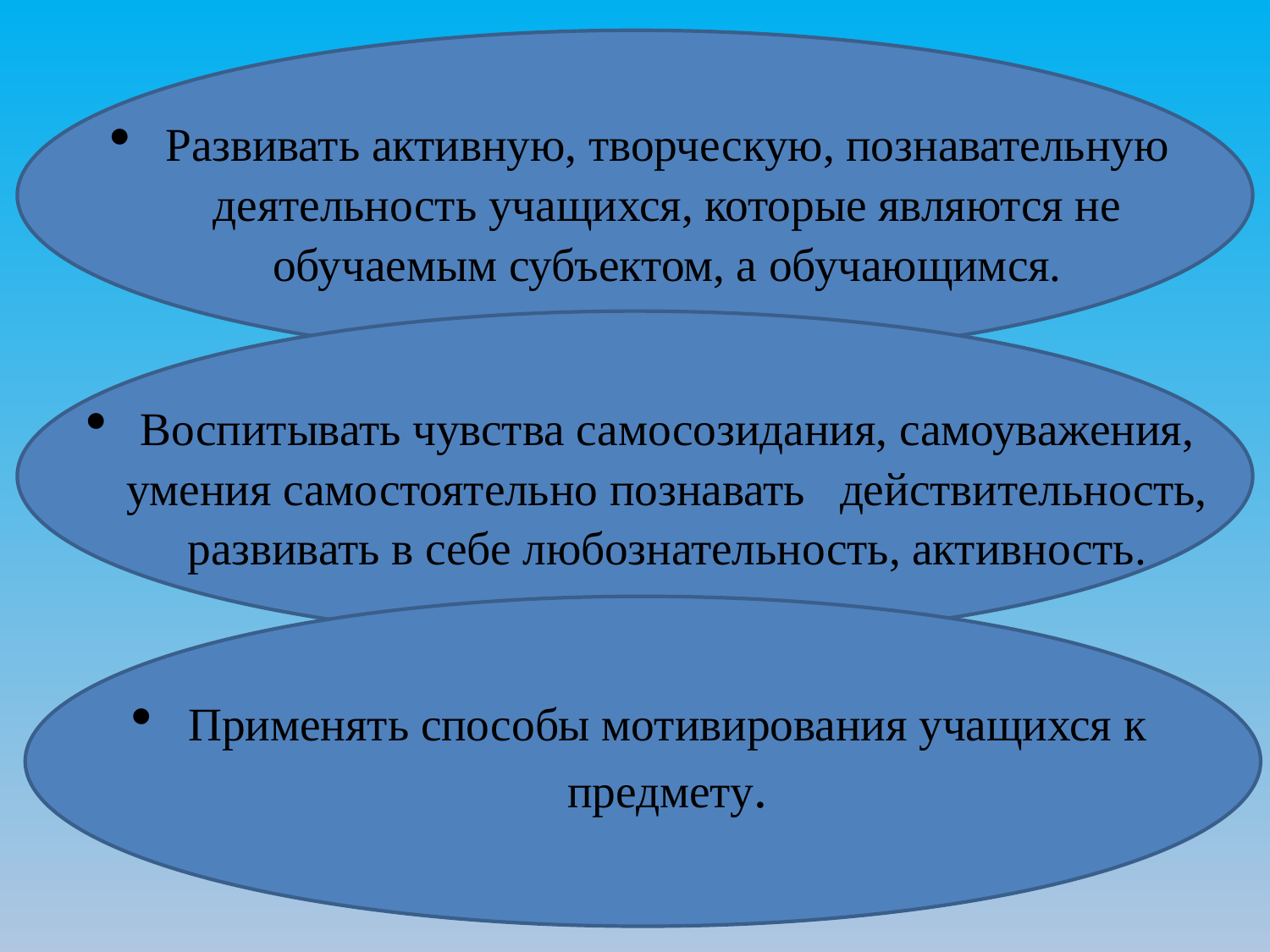

Развивать активную, творческую, познавательную деятельность учащихся, которые являются не обучаемым субъектом, а обучающимся.

Воспитывать чувства самосозидания, самоуважения, умения самостоятельно познавать   действительность, развивать в себе любознательность, активность.

Применять способы мотивирования учащихся к предмету.